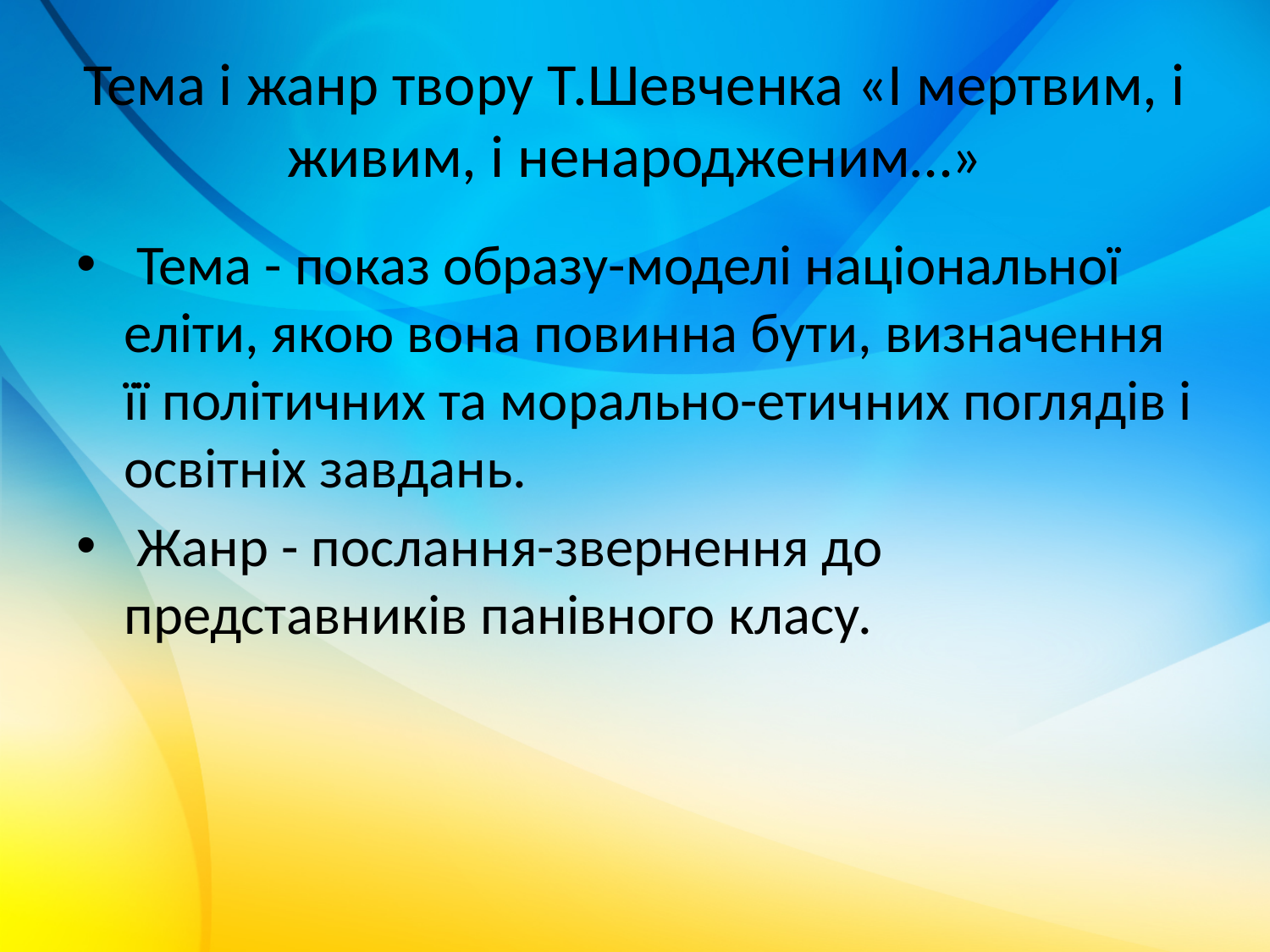

# Тема і жанр твору Т.Шевченка «І мертвим, і живим, і ненародженим…»
 Тема - показ образу-моделі національної еліти, якою вона повинна бути, визначення її політичних та морально-етич­них поглядів і освітніх завдань.
 Жанр - послання-звернення до представників панівного класу.